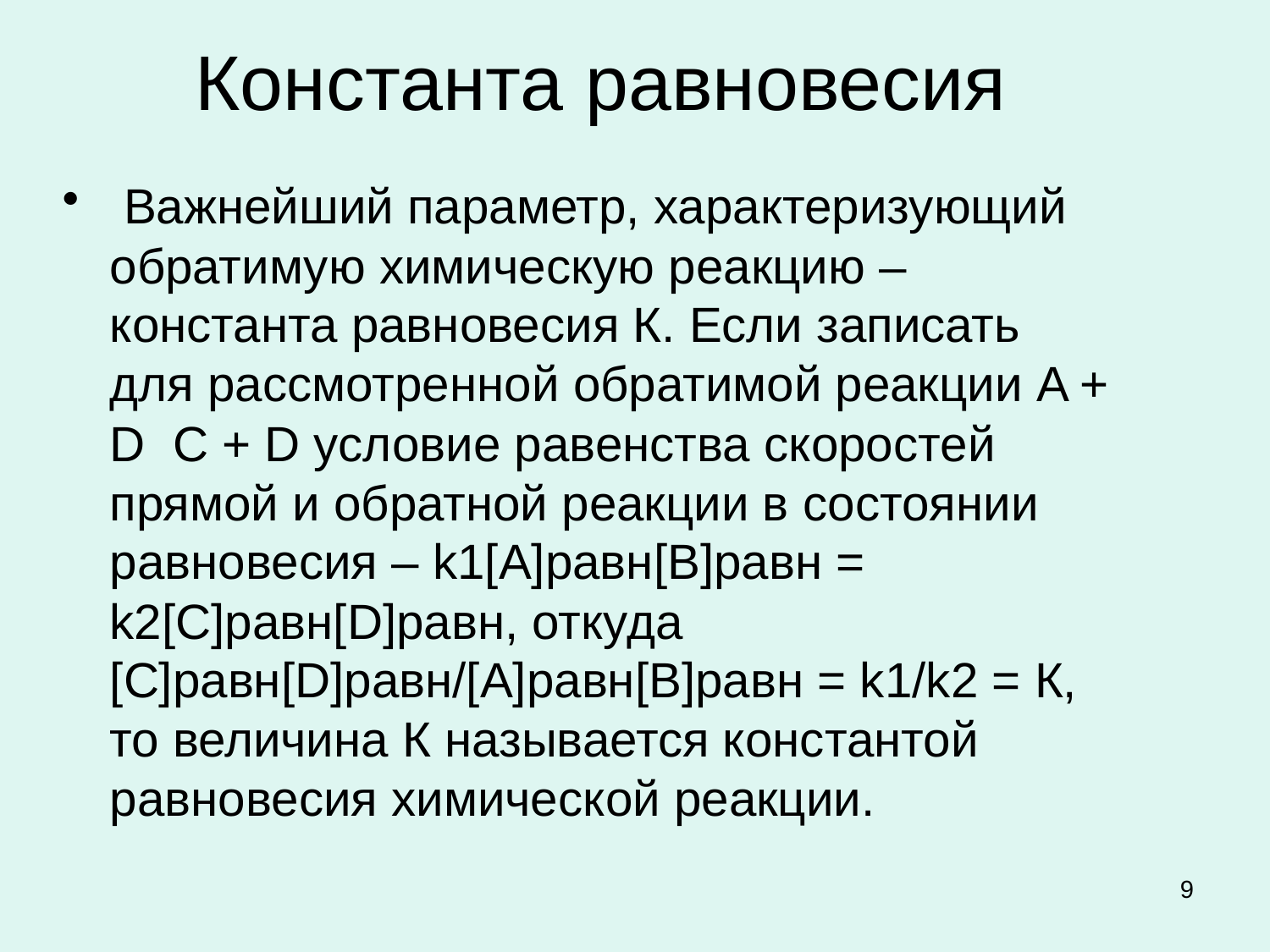

# Константа равновесия
 Важнейший параметр, характеризующий обратимую химическую реакцию – константа равновесия К. Если записать для рассмотренной обратимой реакции A + D  C + D условие равенства скоростей прямой и обратной реакции в состоянии равновесия – k1[A]равн[B]равн = k2[C]равн[D]равн, откуда [C]равн[D]равн/[A]равн[B]равн = k1/k2 = К, то величина К называется константой равновесия химической реакции.
9